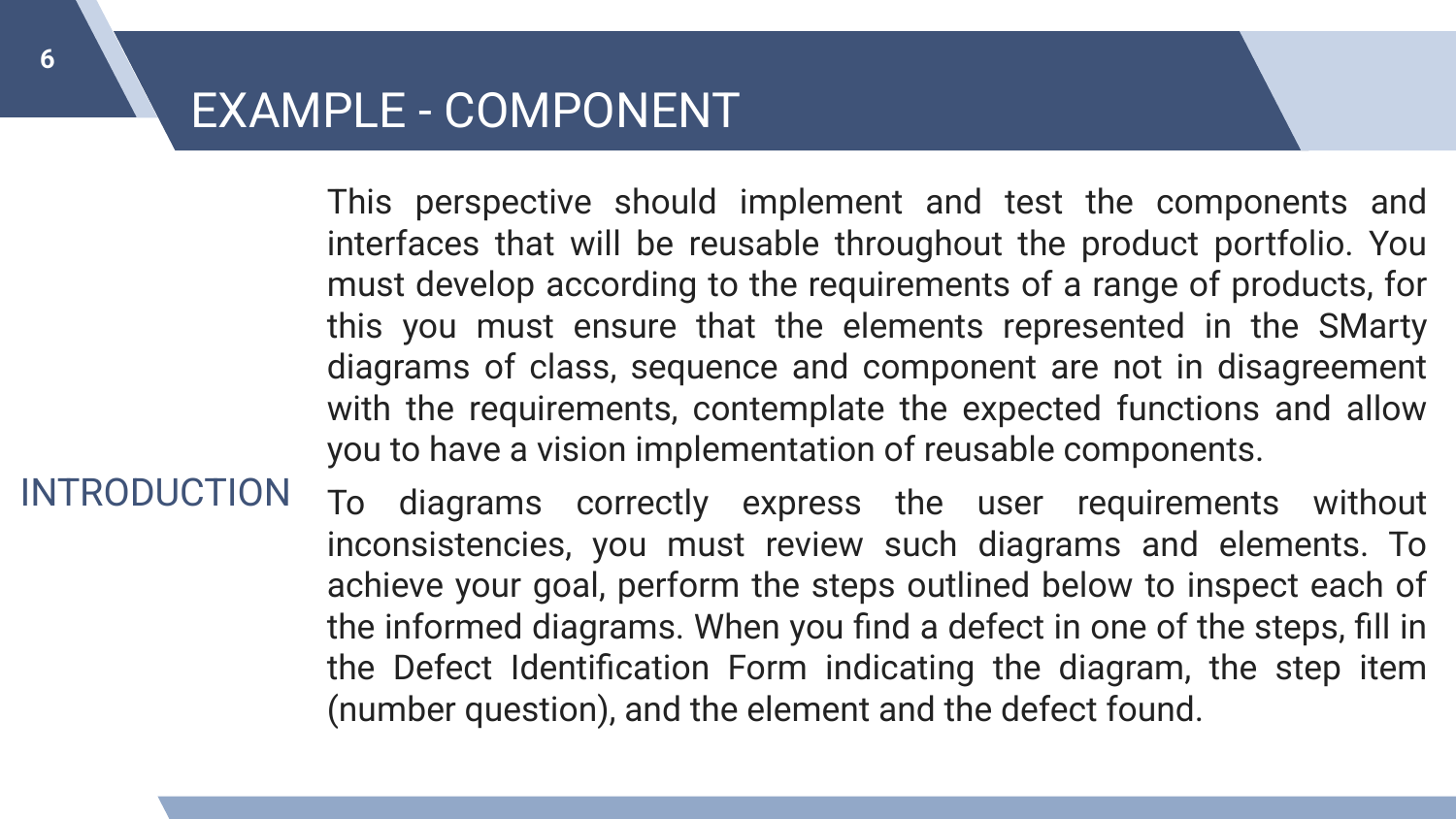

6
# EXAMPLE - COMPONENT
This perspective should implement and test the components and interfaces that will be reusable throughout the product portfolio. You must develop according to the requirements of a range of products, for this you must ensure that the elements represented in the SMarty diagrams of class, sequence and component are not in disagreement with the requirements, contemplate the expected functions and allow you to have a vision implementation of reusable components.
To diagrams correctly express the user requirements without inconsistencies, you must review such diagrams and elements. To achieve your goal, perform the steps outlined below to inspect each of the informed diagrams. When you find a defect in one of the steps, fill in the Defect Identification Form indicating the diagram, the step item (number question), and the element and the defect found.

INTRODUCTION